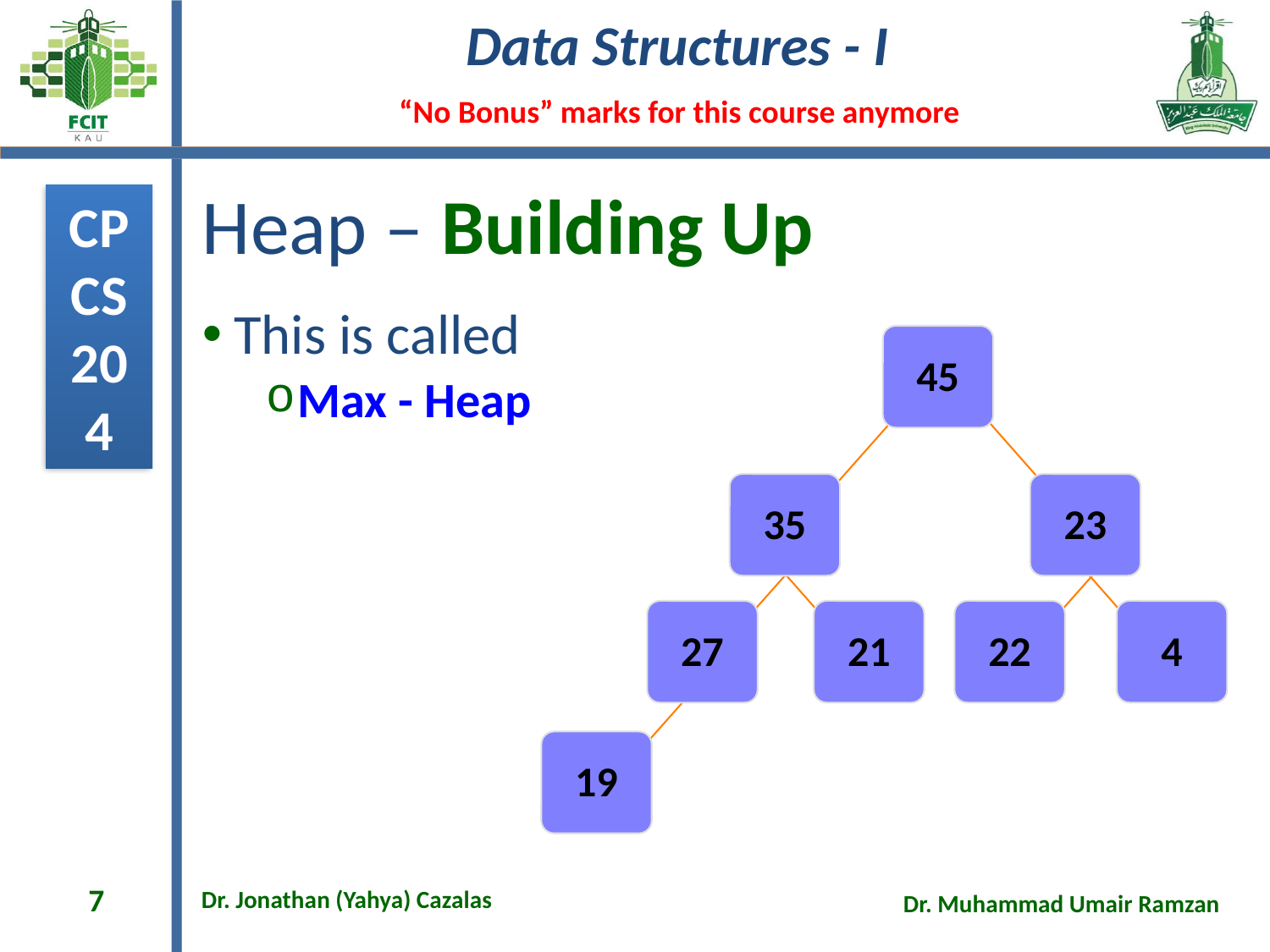

# Heap – Building Up
This is called
Max - Heap

45

35

23

27

21

22

4

19
7